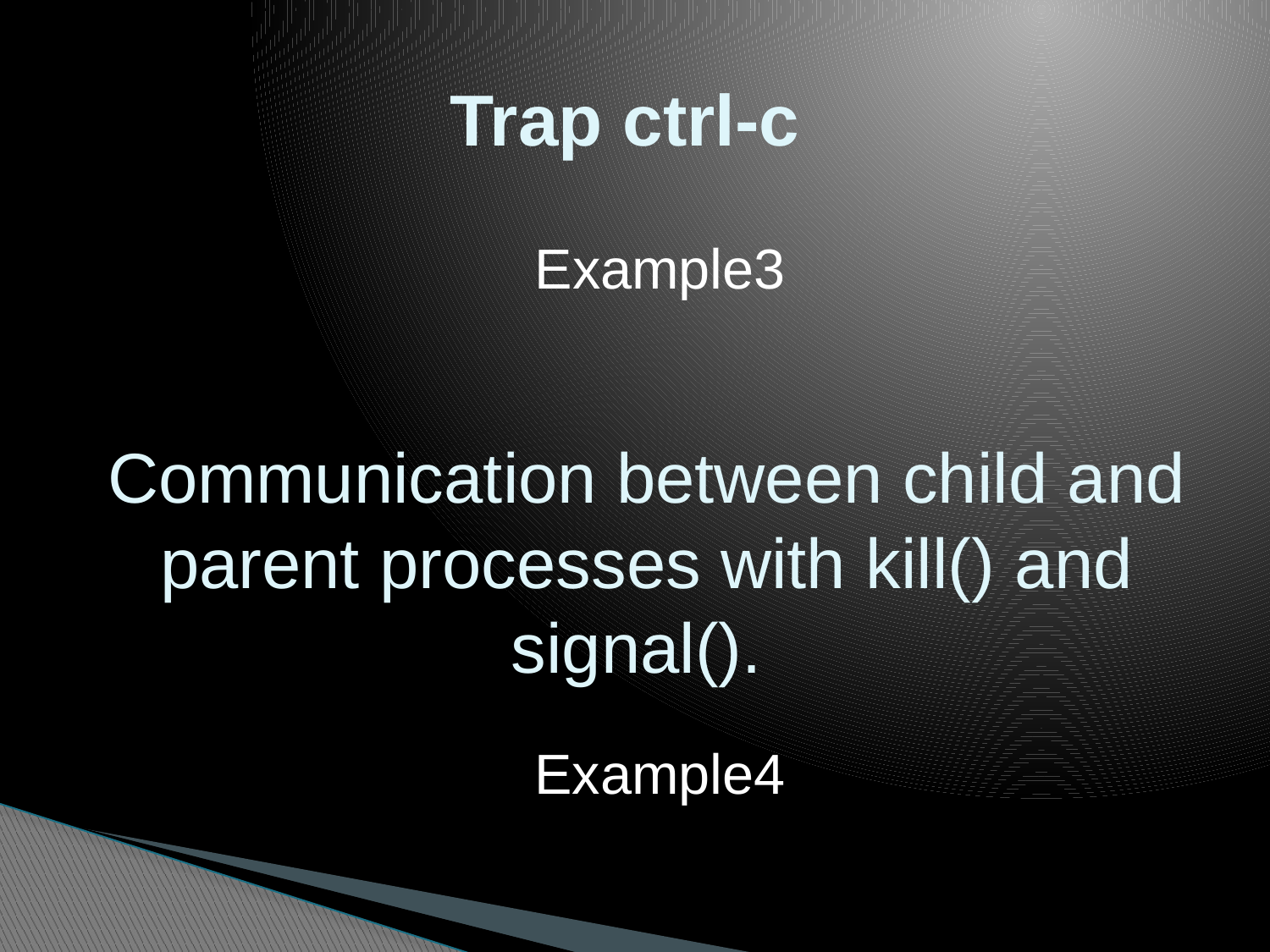

# Trap ctrl-c
Example3

Communication between child and parent processes with kill() and signal().

Example4